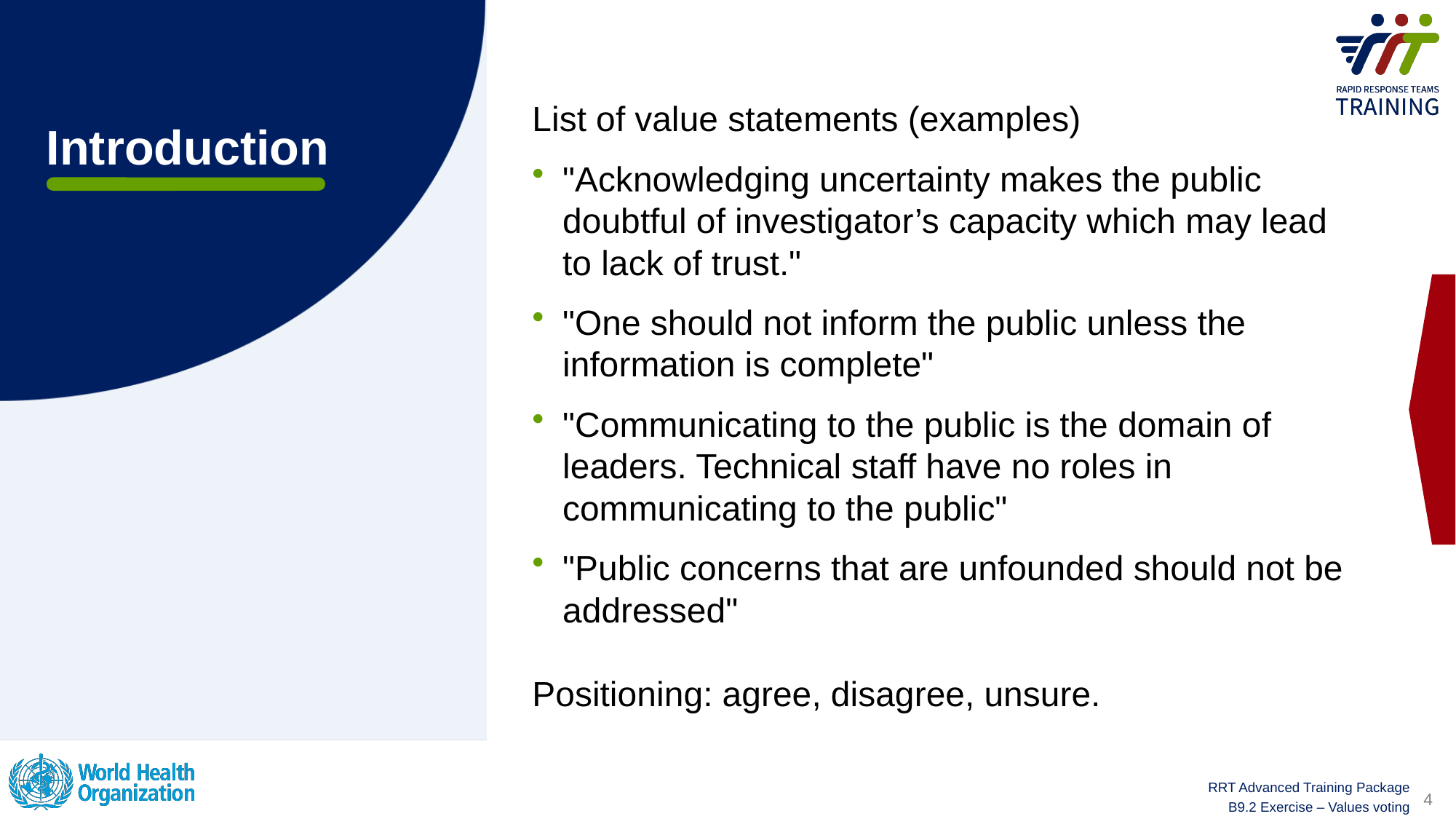

Introduction
List of value statements (examples)
"Acknowledging uncertainty makes the public doubtful of investigator’s capacity which may lead to lack of trust."
"One should not inform the public unless the information is complete"
"Communicating to the public is the domain of leaders. Technical staff have no roles in communicating to the public"
"Public concerns that are unfounded should not be addressed"

Positioning: agree, disagree, unsure.